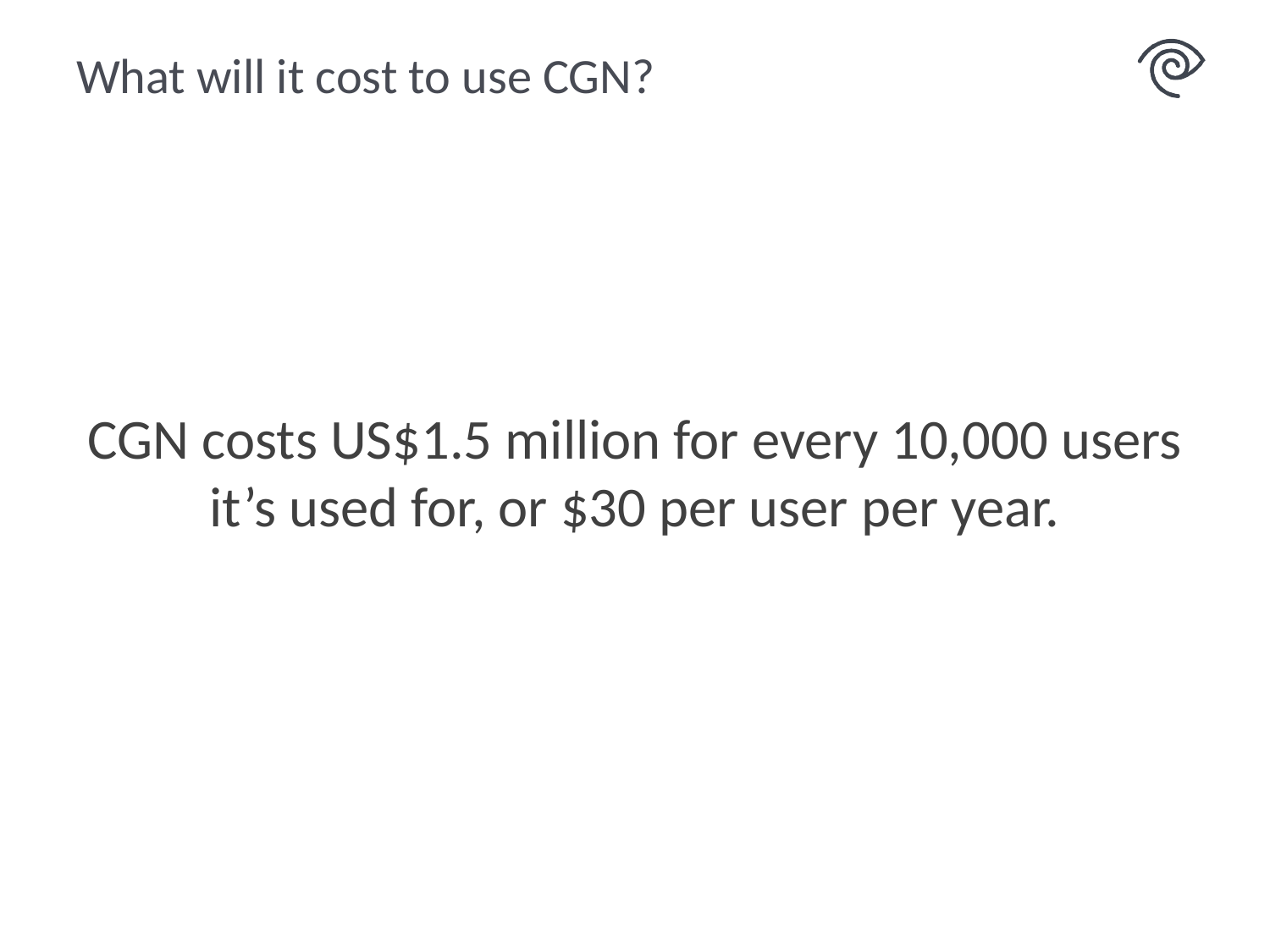

# What will it cost to use CGN?
CGN costs US$1.5 million for every 10,000 users it’s used for, or $30 per user per year.